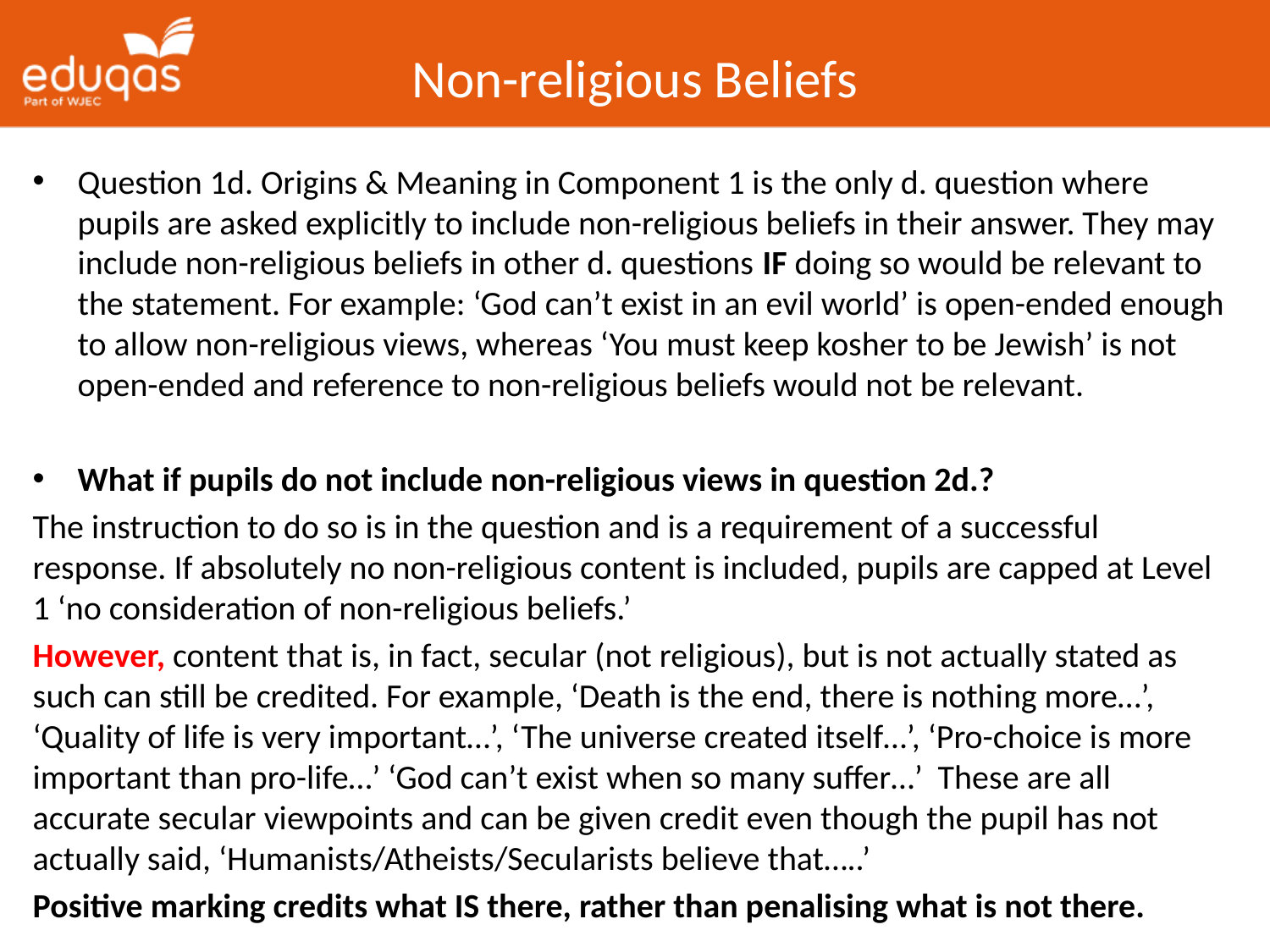

# Non-religious Beliefs
Question 1d. Origins & Meaning in Component 1 is the only d. question where pupils are asked explicitly to include non-religious beliefs in their answer. They may include non-religious beliefs in other d. questions IF doing so would be relevant to the statement. For example: ‘God can’t exist in an evil world’ is open-ended enough to allow non-religious views, whereas ‘You must keep kosher to be Jewish’ is not open-ended and reference to non-religious beliefs would not be relevant.

What if pupils do not include non-religious views in question 2d.?
The instruction to do so is in the question and is a requirement of a successful response. If absolutely no non-religious content is included, pupils are capped at Level 1 ‘no consideration of non-religious beliefs.’
However, content that is, in fact, secular (not religious), but is not actually stated as such can still be credited. For example, ‘Death is the end, there is nothing more…’, ‘Quality of life is very important…’, ‘The universe created itself…’, ‘Pro-choice is more important than pro-life…’ ‘God can’t exist when so many suffer…’  These are all accurate secular viewpoints and can be given credit even though the pupil has not actually said, ‘Humanists/Atheists/Secularists believe that…..’
Positive marking credits what IS there, rather than penalising what is not there.